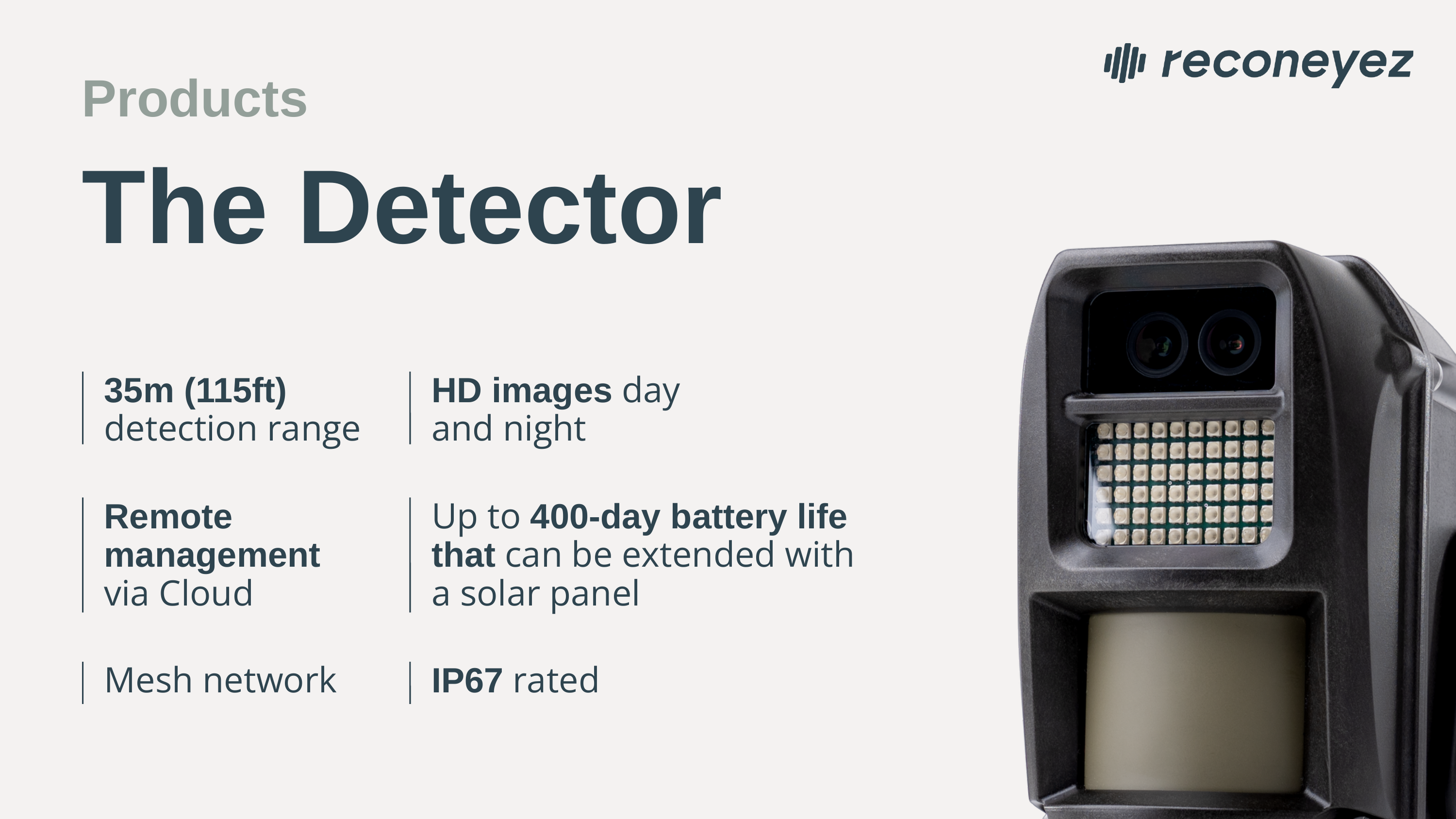

Products
The Detector

35m (115ft)
detection range
HD images day
and night

Remote management via Cloud
Up to 400-day battery life that can be extended with a solar panel

Mesh network
IP67 rated